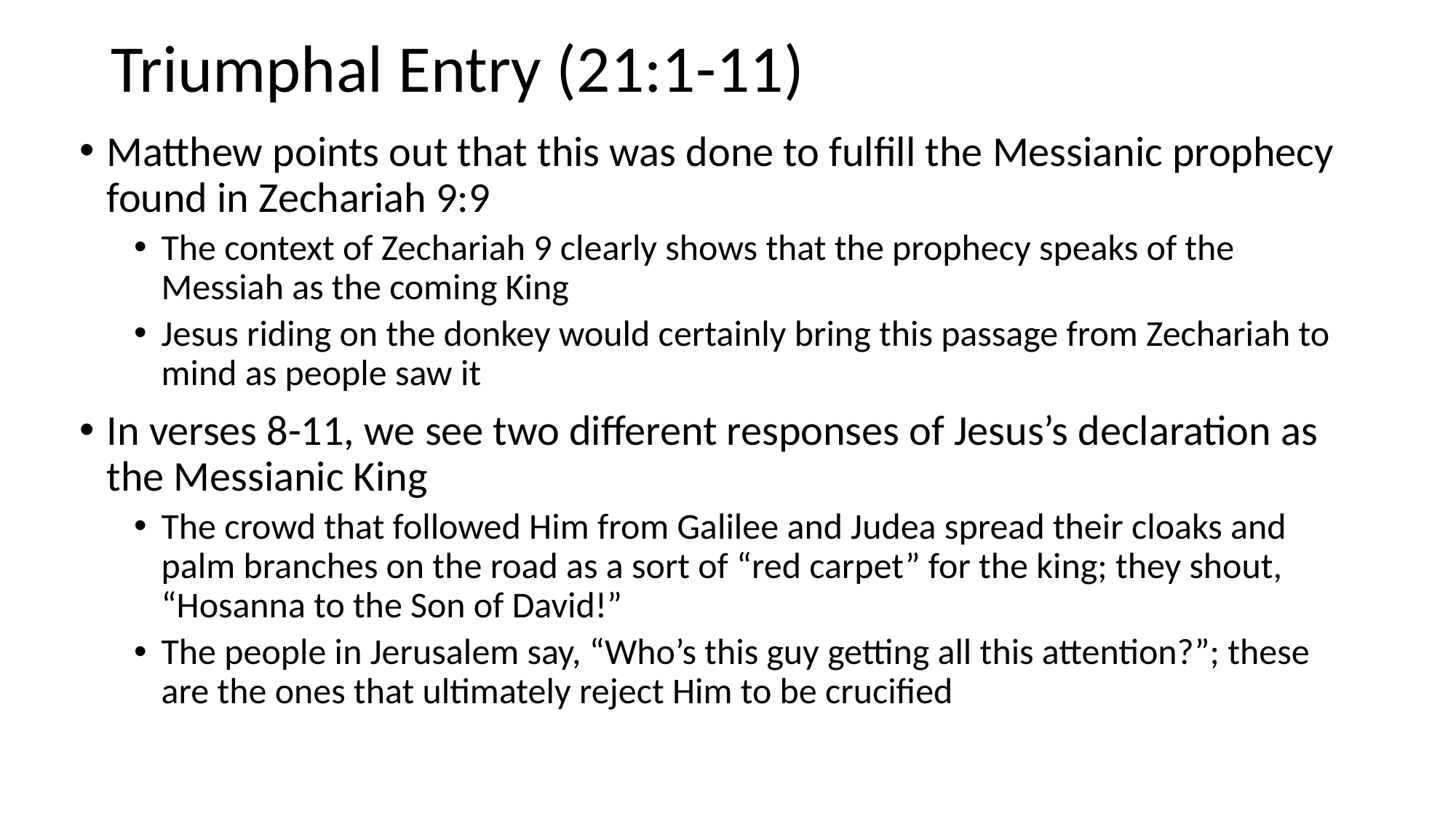

# Triumphal Entry (21:1-11)
Matthew points out that this was done to fulfill the Messianic prophecy found in Zechariah 9:9
The context of Zechariah 9 clearly shows that the prophecy speaks of the Messiah as the coming King
Jesus riding on the donkey would certainly bring this passage from Zechariah to mind as people saw it
In verses 8-11, we see two different responses of Jesus’s declaration as the Messianic King
The crowd that followed Him from Galilee and Judea spread their cloaks and palm branches on the road as a sort of “red carpet” for the king; they shout, “Hosanna to the Son of David!”
The people in Jerusalem say, “Who’s this guy getting all this attention?”; these are the ones that ultimately reject Him to be crucified